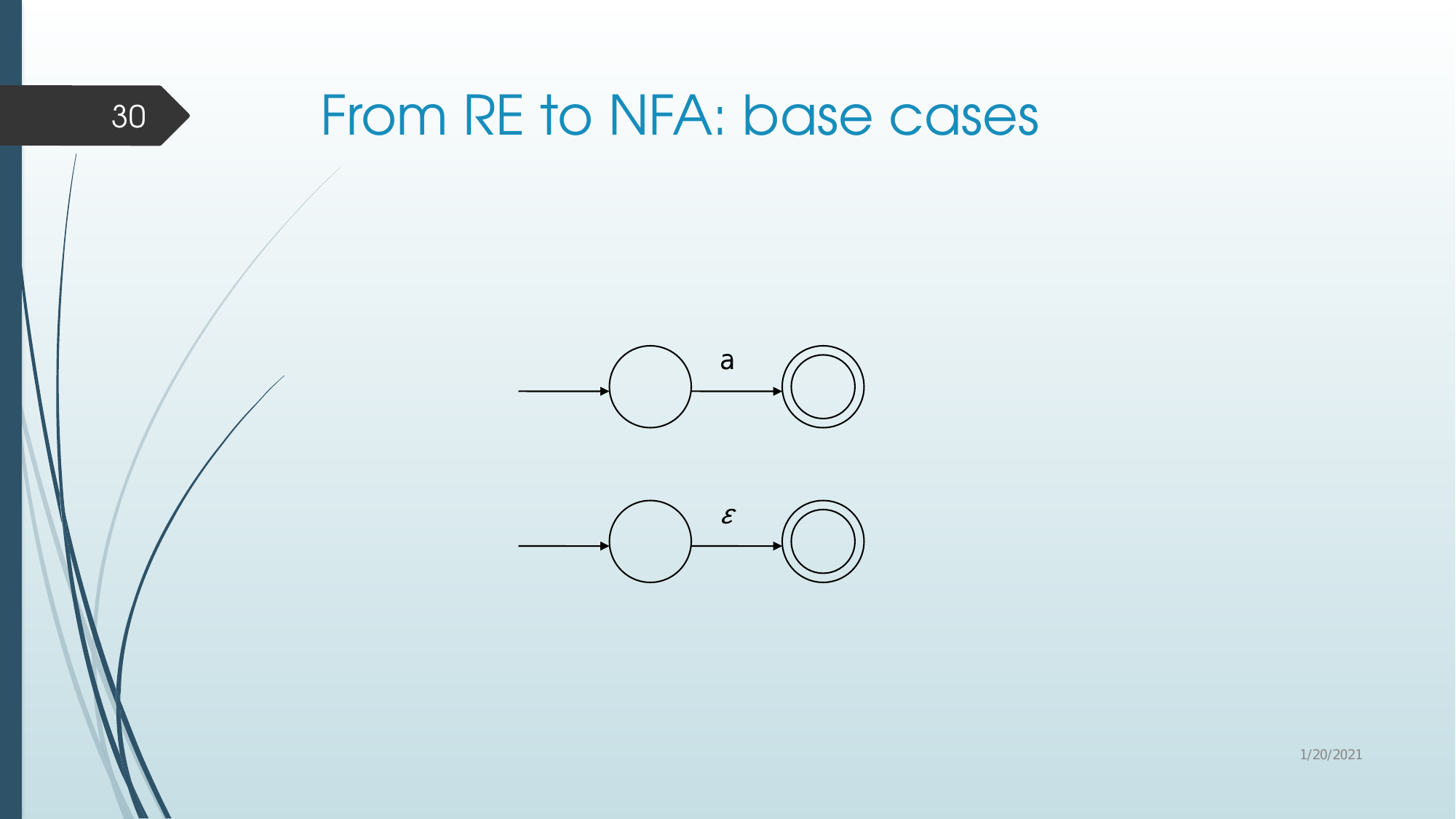

# From RE to NFA: base cases
30
a

ε

1/20/2021